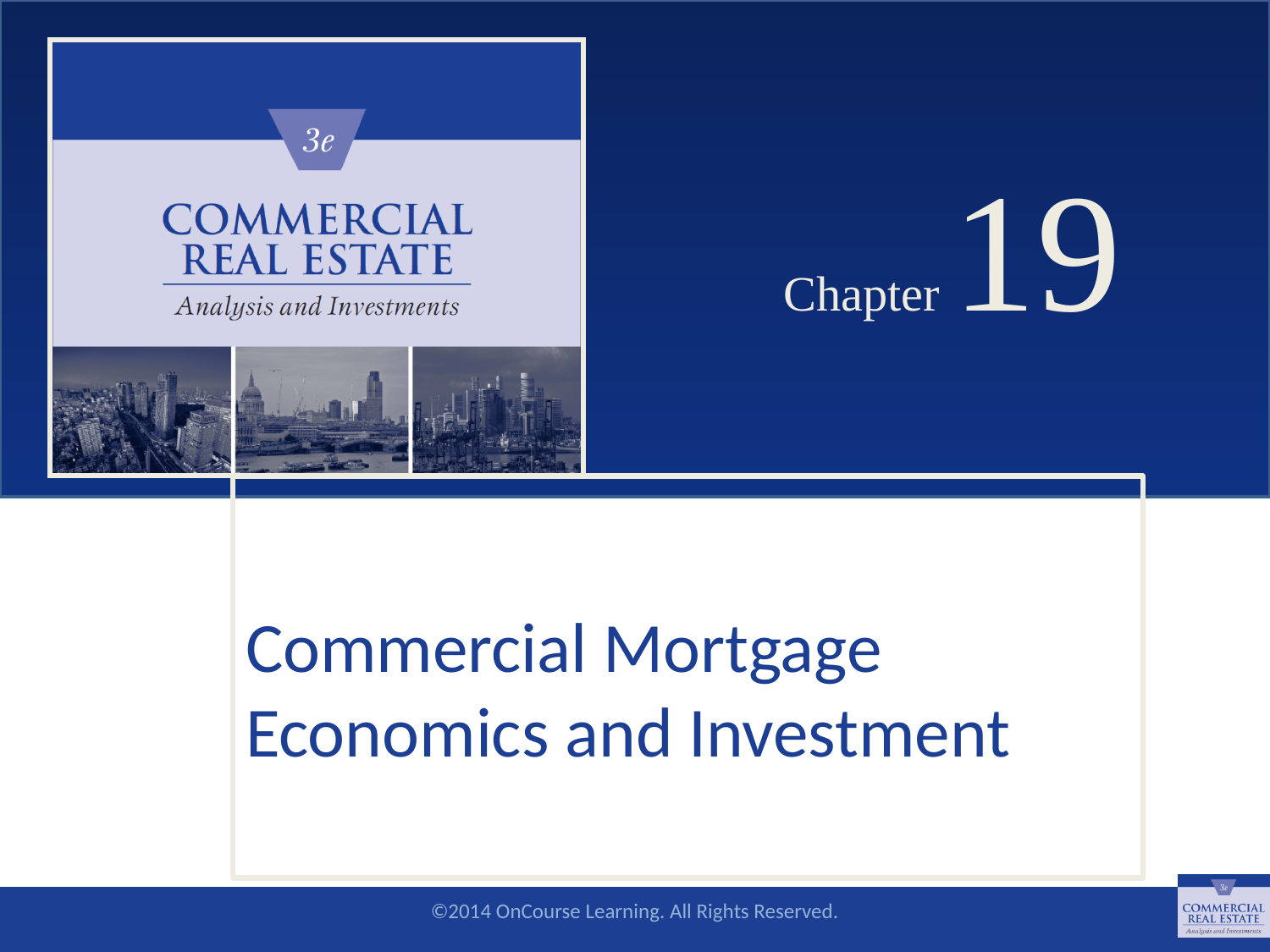

# Chapter 19
Commercial Mortgage Economics and Investment
SLIDE 1